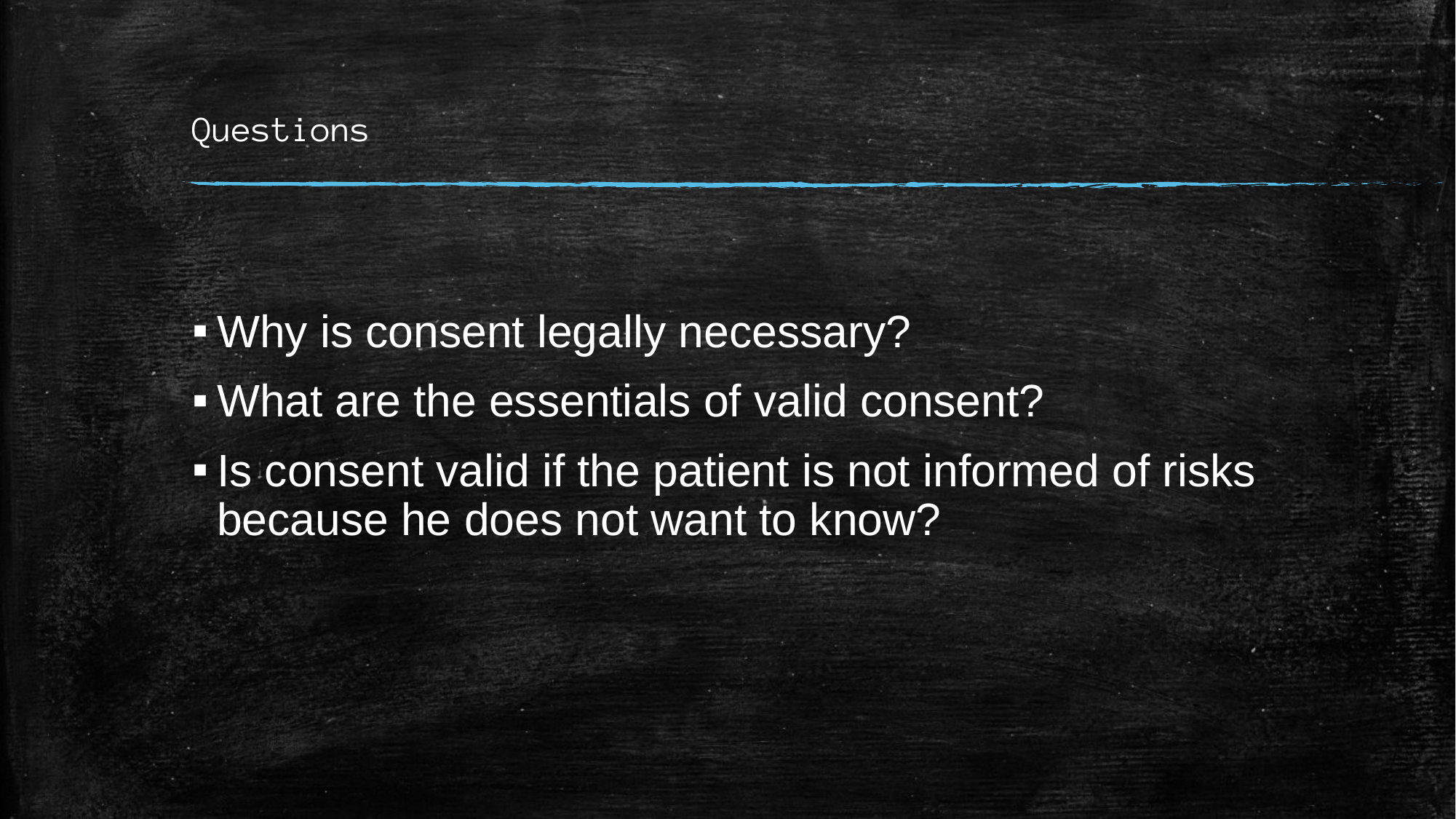

# Questions

Why is consent legally necessary?
What are the essentials of valid consent?
Is consent valid if the patient is not informed of risks because he does not want to know?